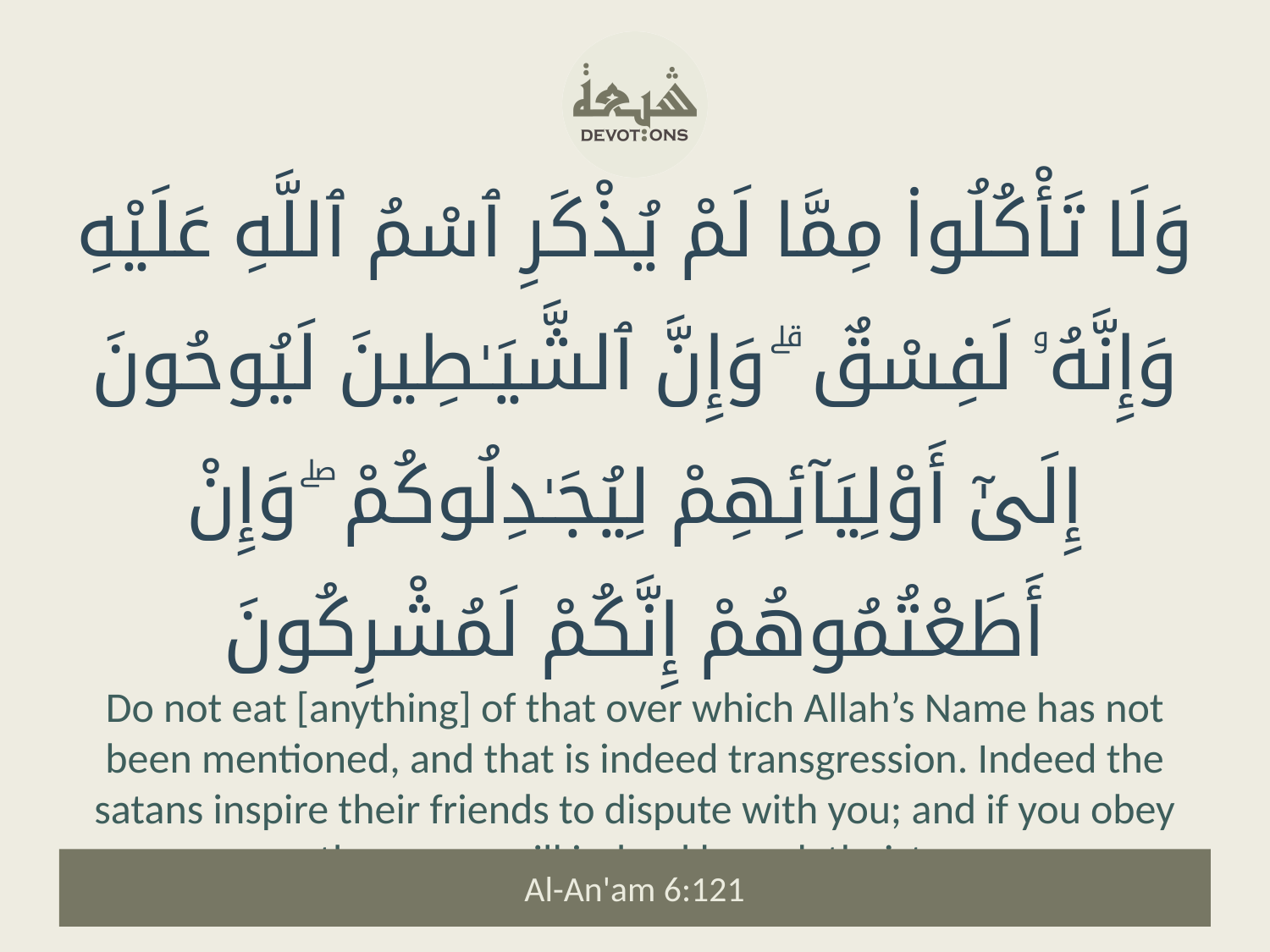

وَلَا تَأْكُلُوا۟ مِمَّا لَمْ يُذْكَرِ ٱسْمُ ٱللَّهِ عَلَيْهِ وَإِنَّهُۥ لَفِسْقٌ ۗ وَإِنَّ ٱلشَّيَـٰطِينَ لَيُوحُونَ إِلَىٰٓ أَوْلِيَآئِهِمْ لِيُجَـٰدِلُوكُمْ ۖ وَإِنْ أَطَعْتُمُوهُمْ إِنَّكُمْ لَمُشْرِكُونَ
Do not eat [anything] of that over which Allah’s Name has not been mentioned, and that is indeed transgression. Indeed the satans inspire their friends to dispute with you; and if you obey them, you will indeed be polytheists.
Al-An'am 6:121